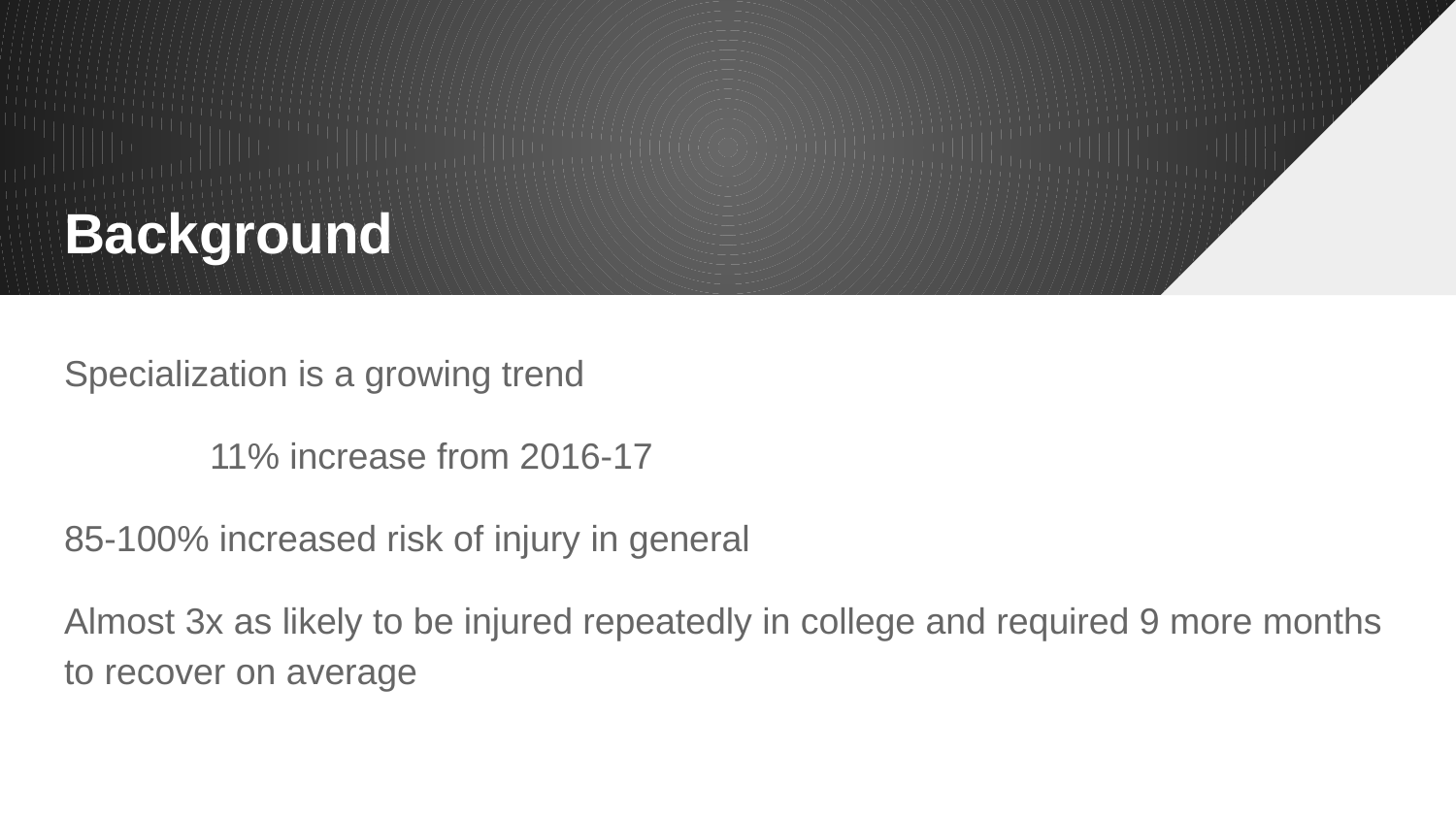

# Background
Specialization is a growing trend
	11% increase from 2016-17
85-100% increased risk of injury in general
Almost 3x as likely to be injured repeatedly in college and required 9 more months to recover on average